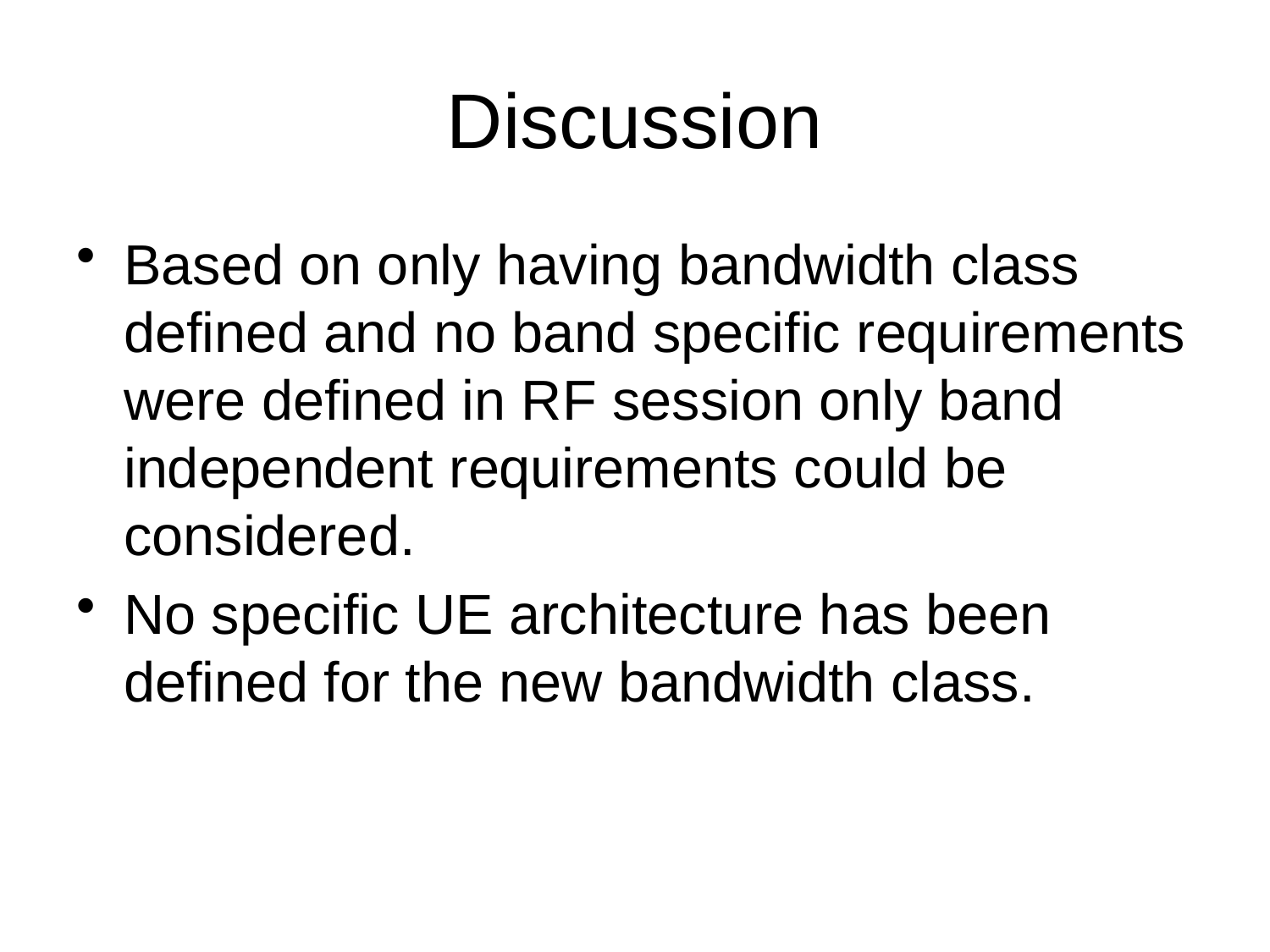

# Discussion
Based on only having bandwidth class defined and no band specific requirements were defined in RF session only band independent requirements could be considered.
No specific UE architecture has been defined for the new bandwidth class.